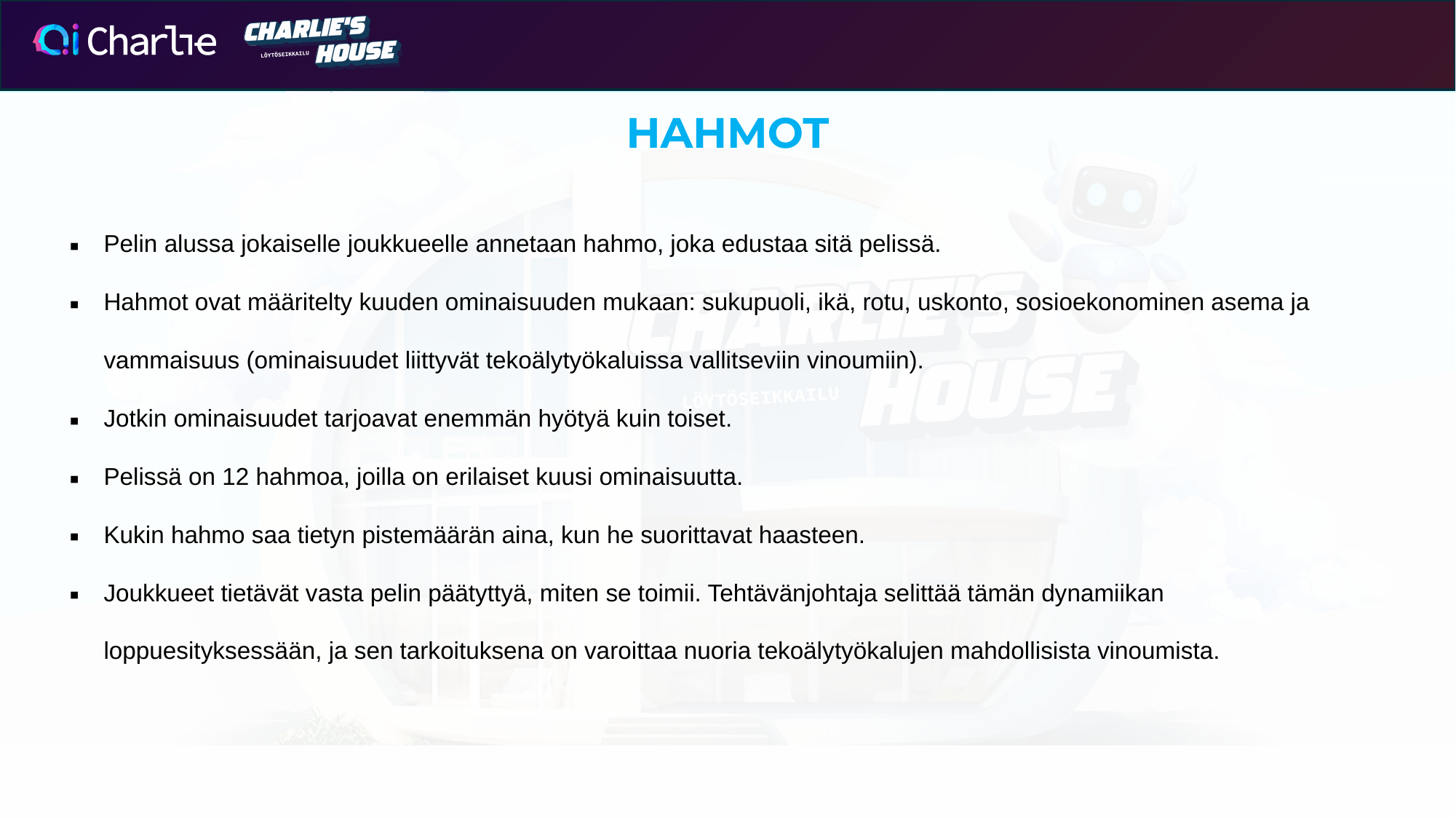

HAHMOT
Pelin alussa jokaiselle joukkueelle annetaan hahmo, joka edustaa sitä pelissä.
Hahmot ovat määritelty kuuden ominaisuuden mukaan: sukupuoli, ikä, rotu, uskonto, sosioekonominen asema ja vammaisuus (ominaisuudet liittyvät tekoälytyökaluissa vallitseviin vinoumiin).
Jotkin ominaisuudet tarjoavat enemmän hyötyä kuin toiset.
Pelissä on 12 hahmoa, joilla on erilaiset kuusi ominaisuutta.
Kukin hahmo saa tietyn pistemäärän aina, kun he suorittavat haasteen.
Joukkueet tietävät vasta pelin päätyttyä, miten se toimii. Tehtävänjohtaja selittää tämän dynamiikan loppuesityksessään, ja sen tarkoituksena on varoittaa nuoria tekoälytyökalujen mahdollisista vinoumista.